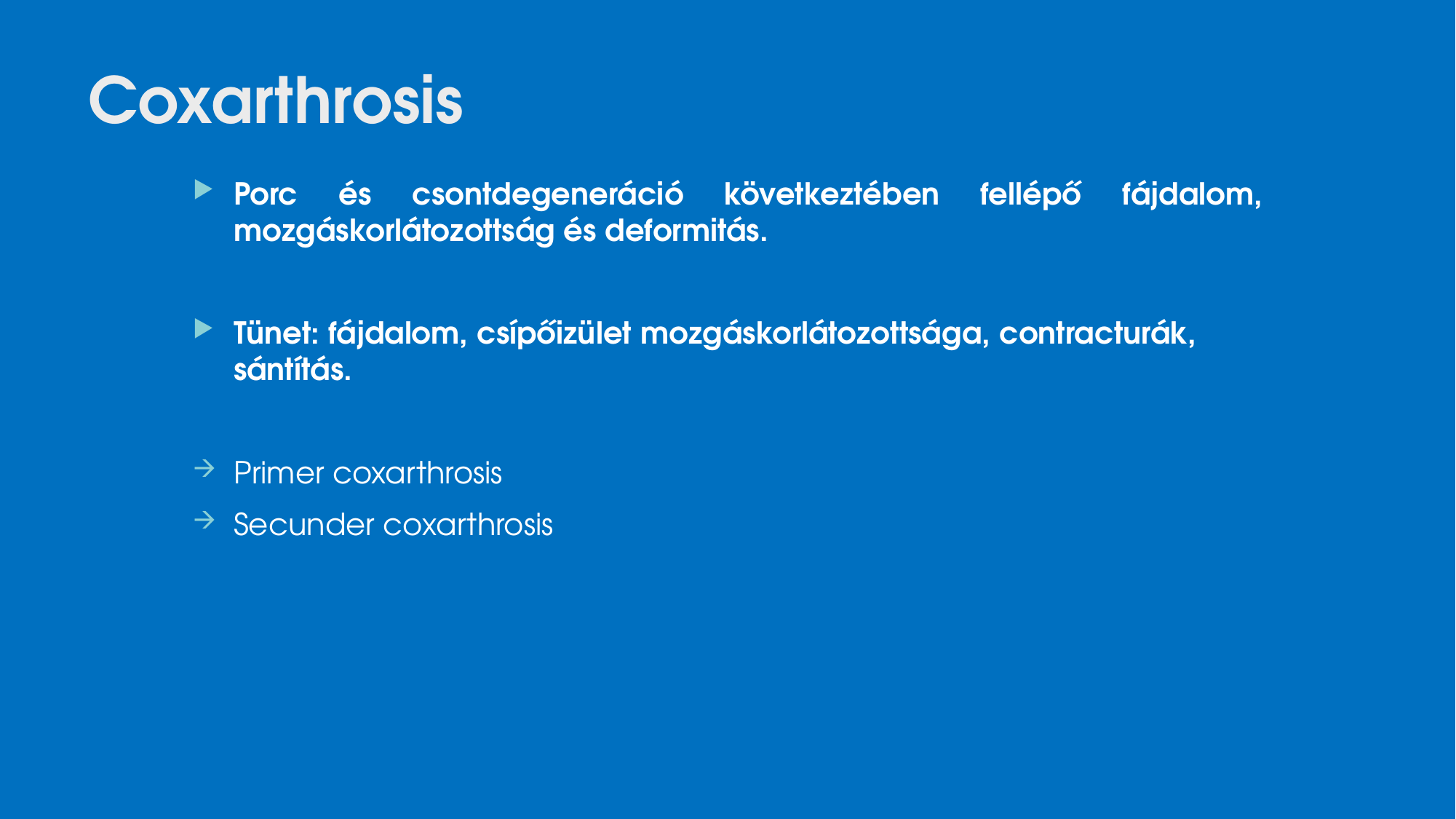

# Coxarthrosis
Porc és csontdegeneráció következtében fellépő fájdalom, mozgáskorlátozottság és deformitás.

Tünet: fájdalom, csípőizület mozgáskorlátozottsága, contracturák, sántítás.

Primer coxarthrosis
Secunder coxarthrosis